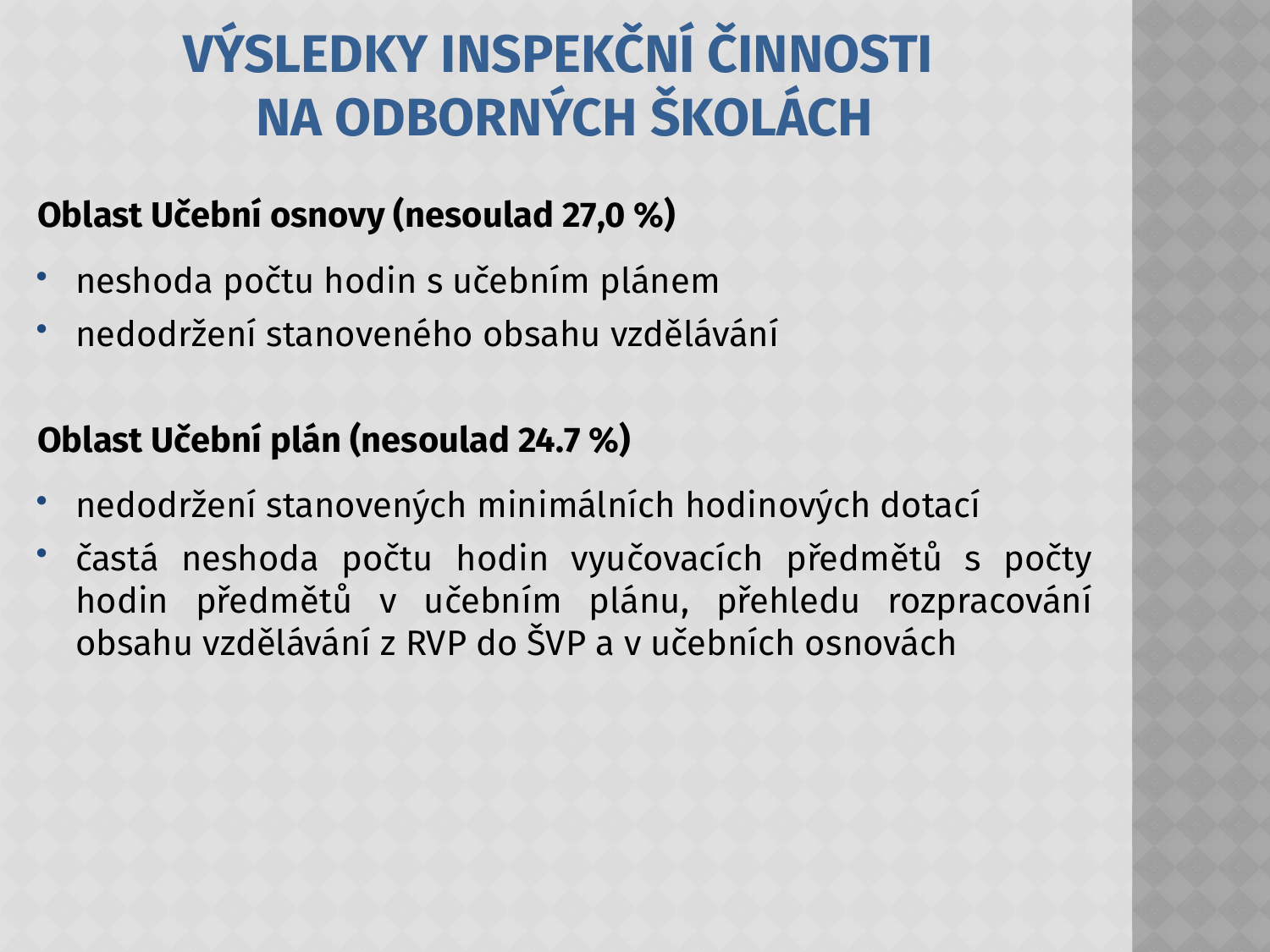

# Výsledky inspekční činnosti na odborných školách
Oblast Učební osnovy (nesoulad 27,0 %)

neshoda počtu hodin s učebním plánem
nedodržení stanoveného obsahu vzdělávání

Oblast Učební plán (nesoulad 24.7 %)

nedodržení stanovených minimálních hodinových dotací
častá neshoda počtu hodin vyučovacích předmětů s počty hodin předmětů v učebním plánu, přehledu rozpracování obsahu vzdělávání z RVP do ŠVP a v učebních osnovách